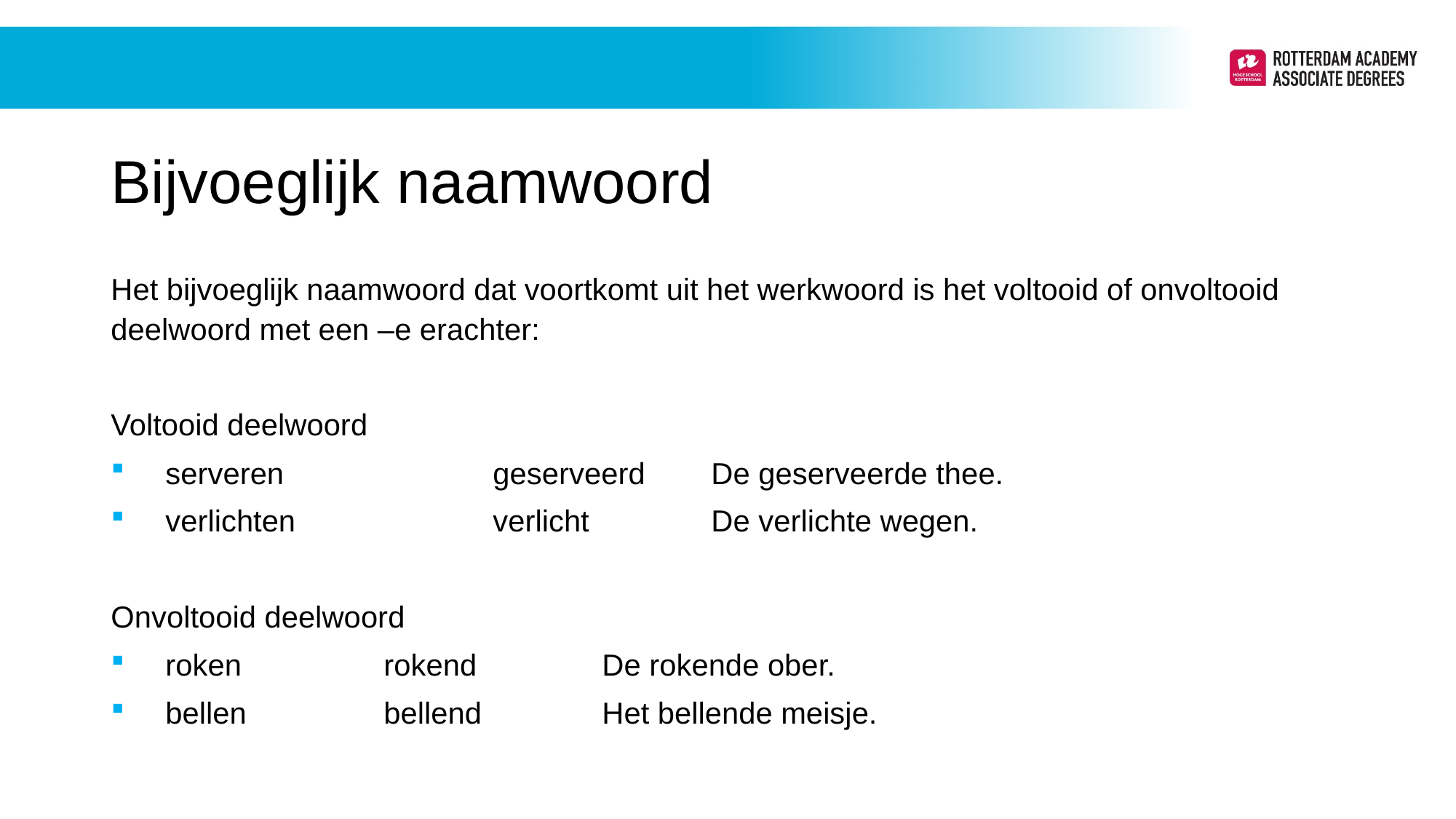

# Bijvoeglijk naamwoord
Het bijvoeglijk naamwoord dat voortkomt uit het werkwoord is het voltooid of onvoltooid deelwoord met een –e erachter:

Voltooid deelwoord
serveren 		geserveerd 	De geserveerde thee.
verlichten 		verlicht 		De verlichte wegen.

Onvoltooid deelwoord
roken 		rokend 		De rokende ober.
bellen 		bellend 		Het bellende meisje.